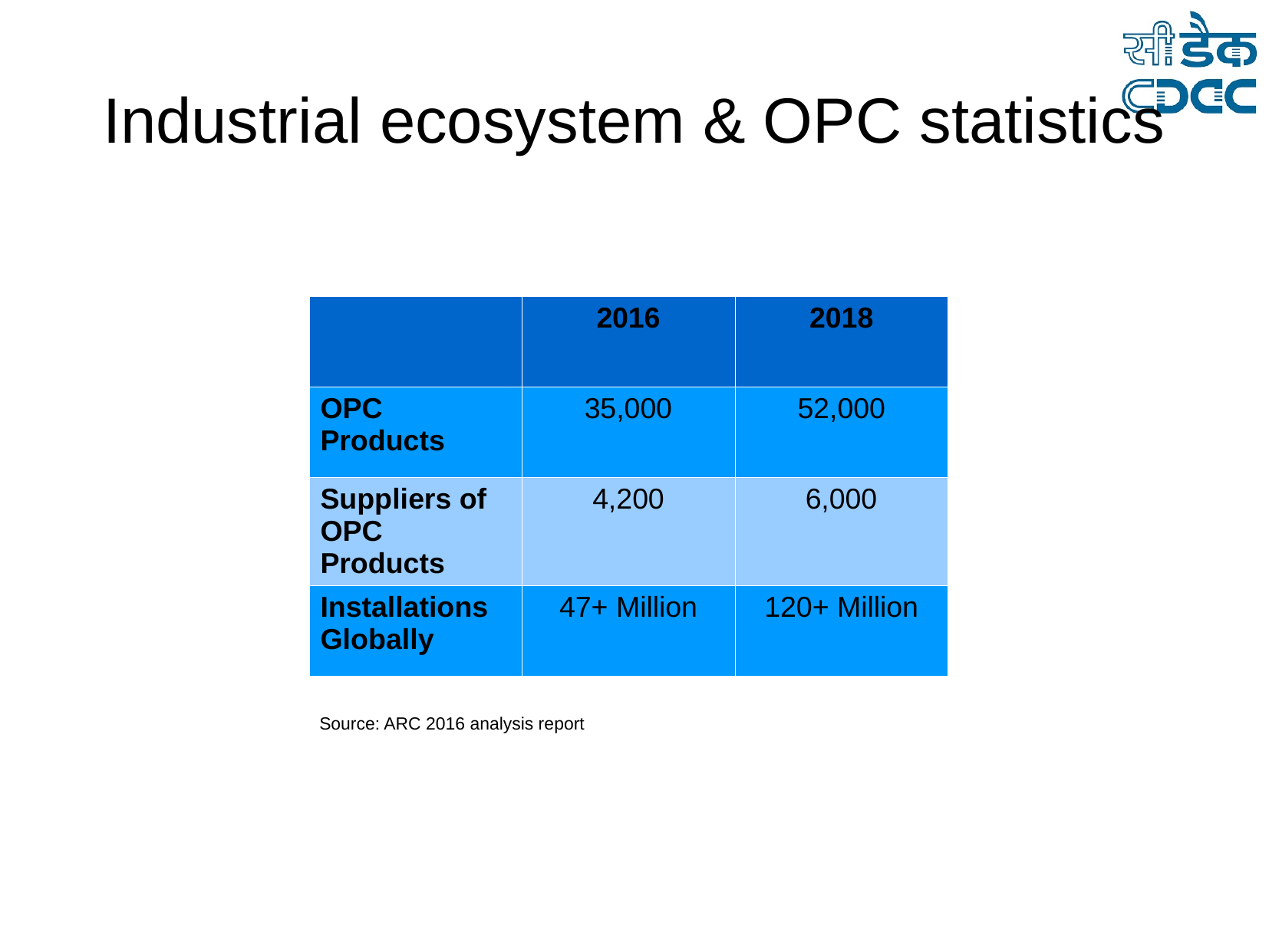

Industrial ecosystem & OPC statistics
|  | 2016 | 2018 |
| --- | --- | --- |
| OPC Products | 35,000 | 52,000 |
| Suppliers of OPC Products | 4,200 | 6,000 |
| Installations Globally | 47+ Million | 120+ Million |
Source: ARC 2016 analysis report